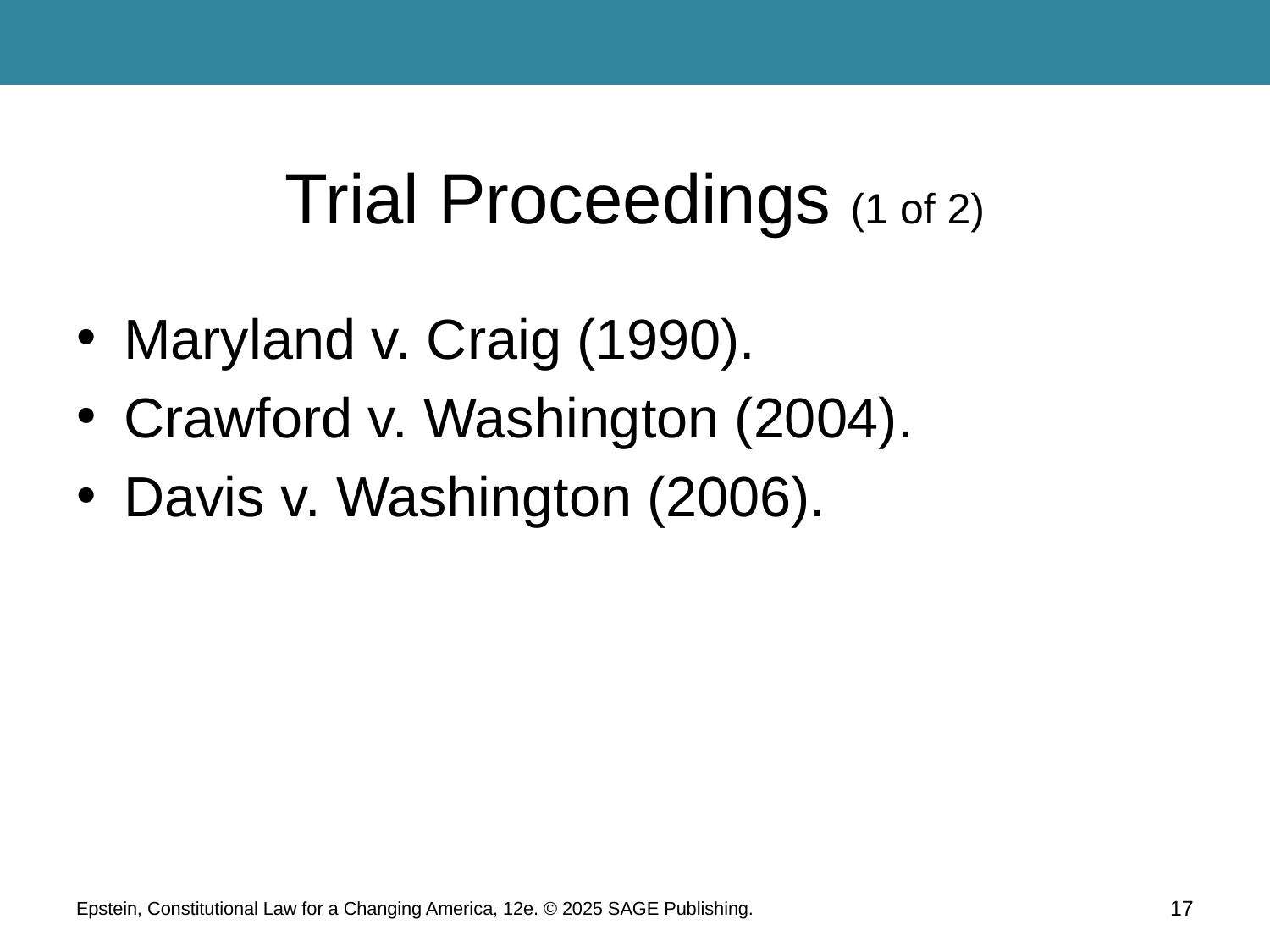

# Trial Proceedings (1 of 2)
Maryland v. Craig (1990).
Crawford v. Washington (2004).
Davis v. Washington (2006).
Epstein, Constitutional Law for a Changing America, 12e. © 2025 SAGE Publishing.
17